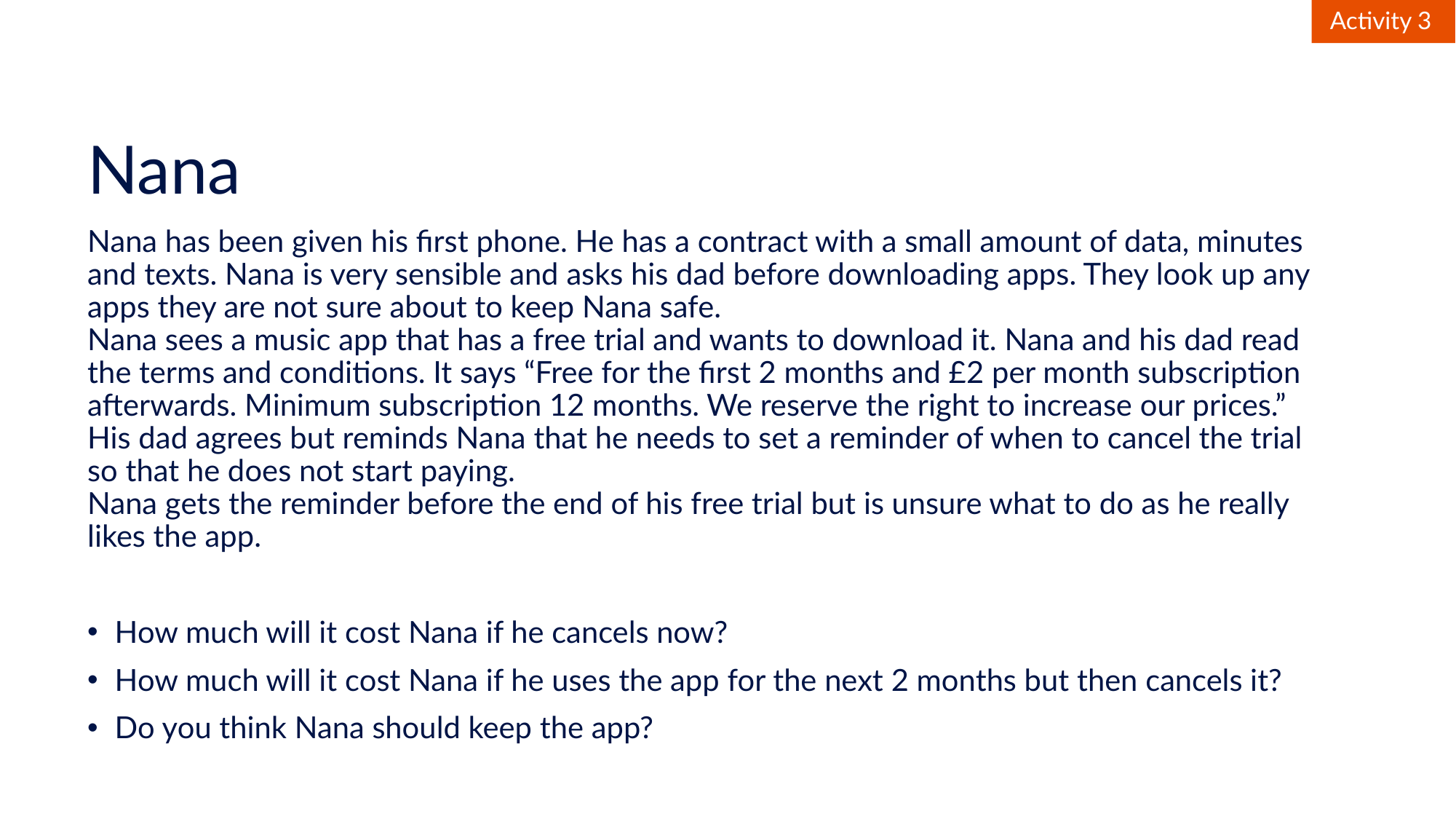

Activity 3
# Nana
Nana has been given his first phone. He has a contract with a small amount of data, minutes and texts. Nana is very sensible and asks his dad before downloading apps. They look up any apps they are not sure about to keep Nana safe.
Nana sees a music app that has a free trial and wants to download it. Nana and his dad read the terms and conditions. It says “Free for the first 2 months and £2 per month subscription afterwards. Minimum subscription 12 months. We reserve the right to increase our prices.” His dad agrees but reminds Nana that he needs to set a reminder of when to cancel the trial so that he does not start paying.
Nana gets the reminder before the end of his free trial but is unsure what to do as he really likes the app.

How much will it cost Nana if he cancels now?
How much will it cost Nana if he uses the app for the next 2 months but then cancels it?
Do you think Nana should keep the app?